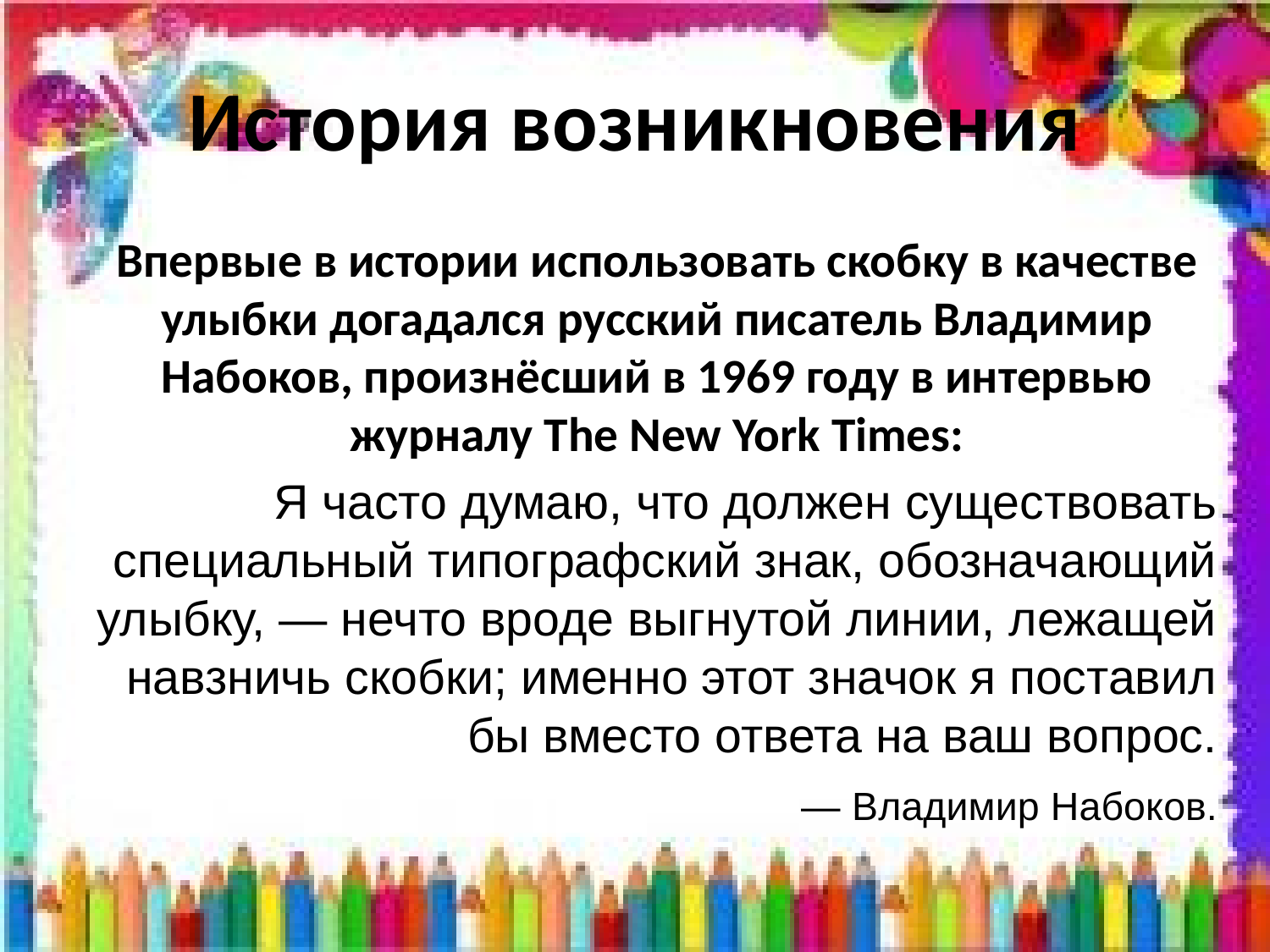

# История возникновения
	Впервые в истории использовать скобку в качестве улыбки догадался русский писатель Владимир Набоков, произнёсший в 1969 году в интервью журналу The New York Times:
	Я часто думаю, что должен существовать специальный типографский знак, обозначающий улыбку, — нечто вроде выгнутой линии, лежащей навзничь скобки; именно этот значок я поставил бы вместо ответа на ваш вопрос.
	— Владимир Набоков.